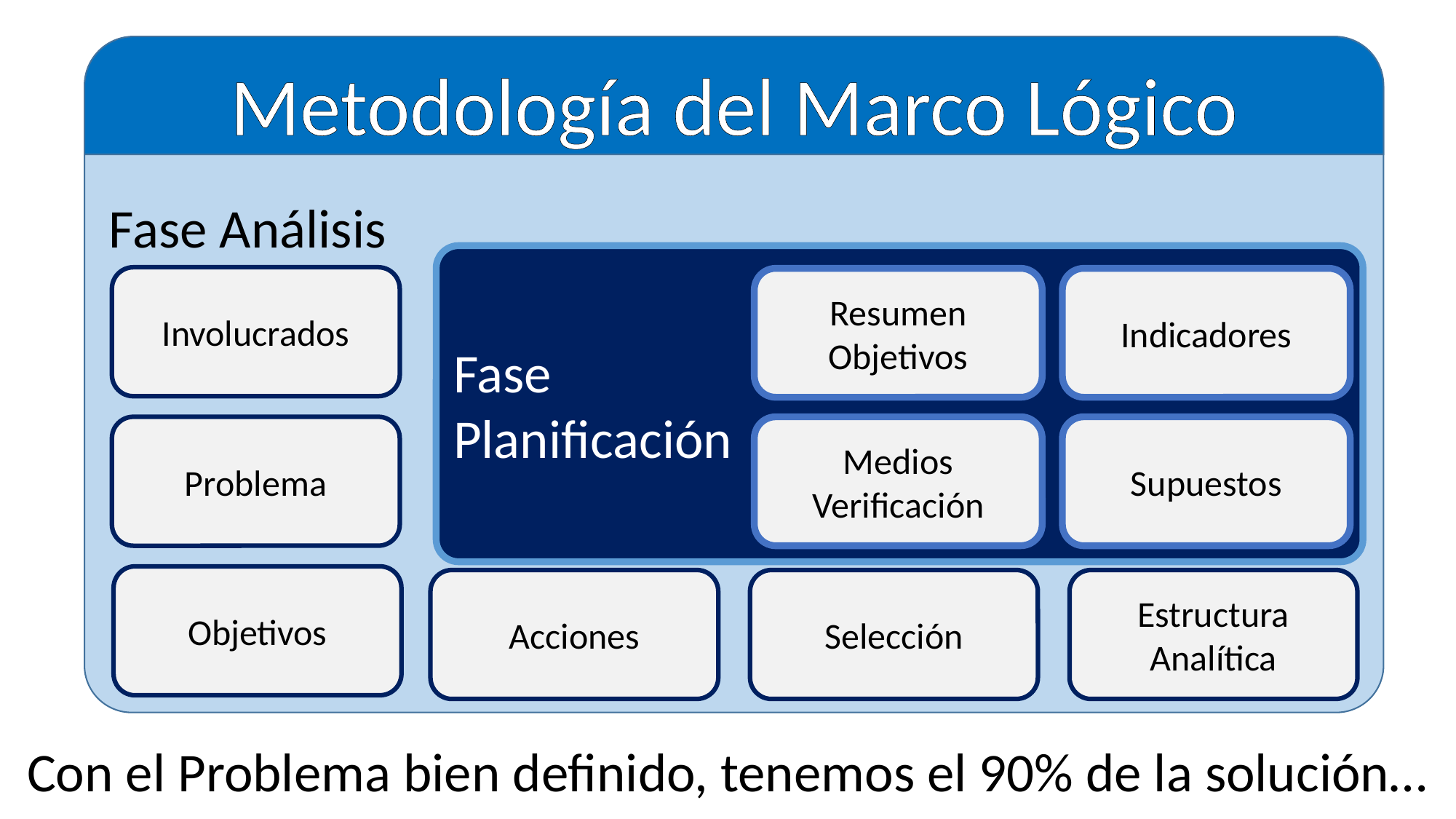

Metodología del Marco Lógico

Fase Análisis
Fase
Planificación
Involucrados
Resumen Objetivos
Indicadores
Problema
Medios Verificación
Supuestos
Objetivos
Acciones
Selección
Estructura Analítica
Con el Problema bien definido, tenemos el 90% de la solución…